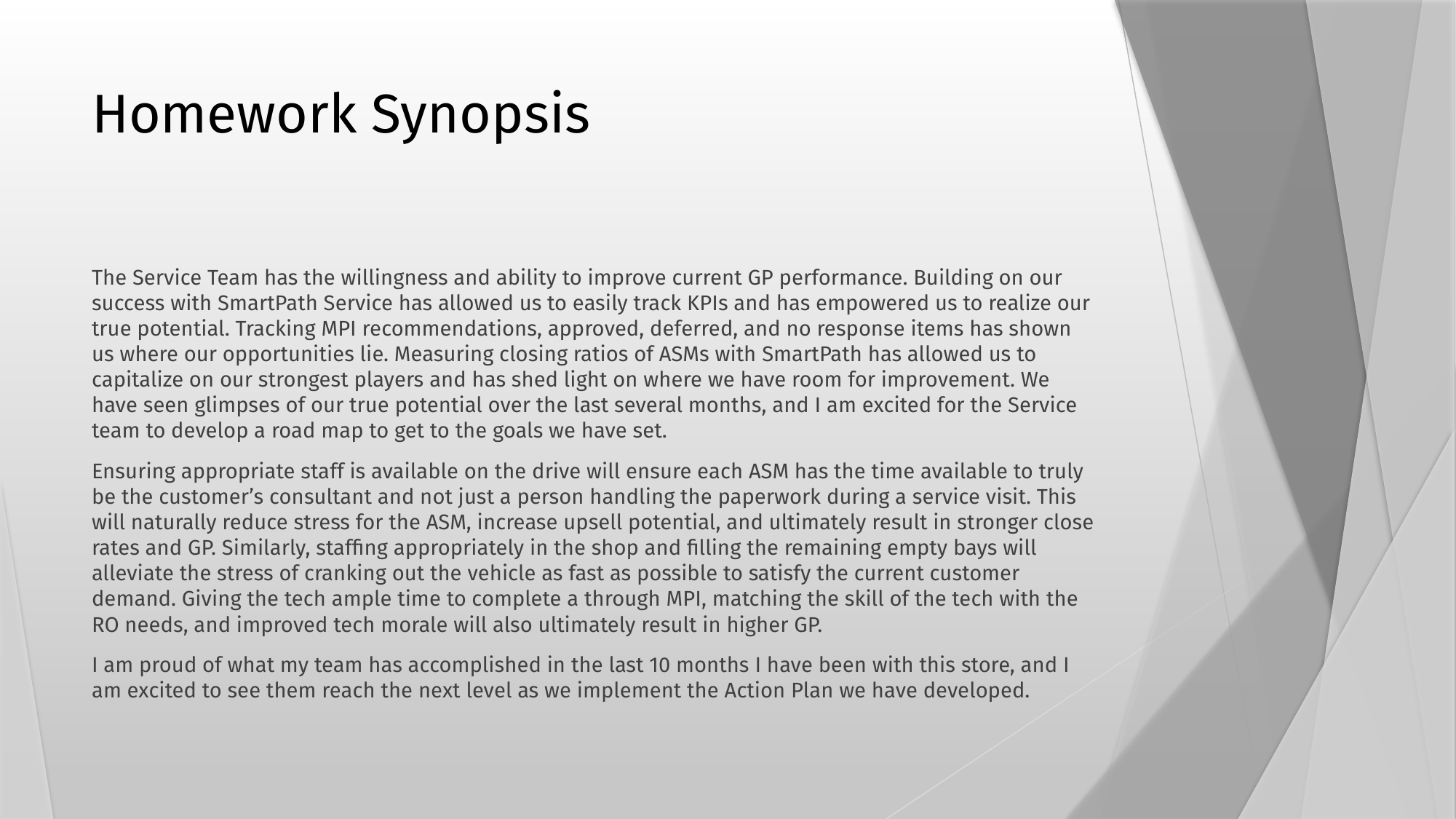

# Homework Synopsis
The Service Team has the willingness and ability to improve current GP performance. Building on our success with SmartPath Service has allowed us to easily track KPIs and has empowered us to realize our true potential. Tracking MPI recommendations, approved, deferred, and no response items has shown us where our opportunities lie. Measuring closing ratios of ASMs with SmartPath has allowed us to capitalize on our strongest players and has shed light on where we have room for improvement. We have seen glimpses of our true potential over the last several months, and I am excited for the Service team to develop a road map to get to the goals we have set.
Ensuring appropriate staff is available on the drive will ensure each ASM has the time available to truly be the customer’s consultant and not just a person handling the paperwork during a service visit. This will naturally reduce stress for the ASM, increase upsell potential, and ultimately result in stronger close rates and GP. Similarly, staffing appropriately in the shop and filling the remaining empty bays will alleviate the stress of cranking out the vehicle as fast as possible to satisfy the current customer demand. Giving the tech ample time to complete a through MPI, matching the skill of the tech with the RO needs, and improved tech morale will also ultimately result in higher GP.
I am proud of what my team has accomplished in the last 10 months I have been with this store, and I am excited to see them reach the next level as we implement the Action Plan we have developed.